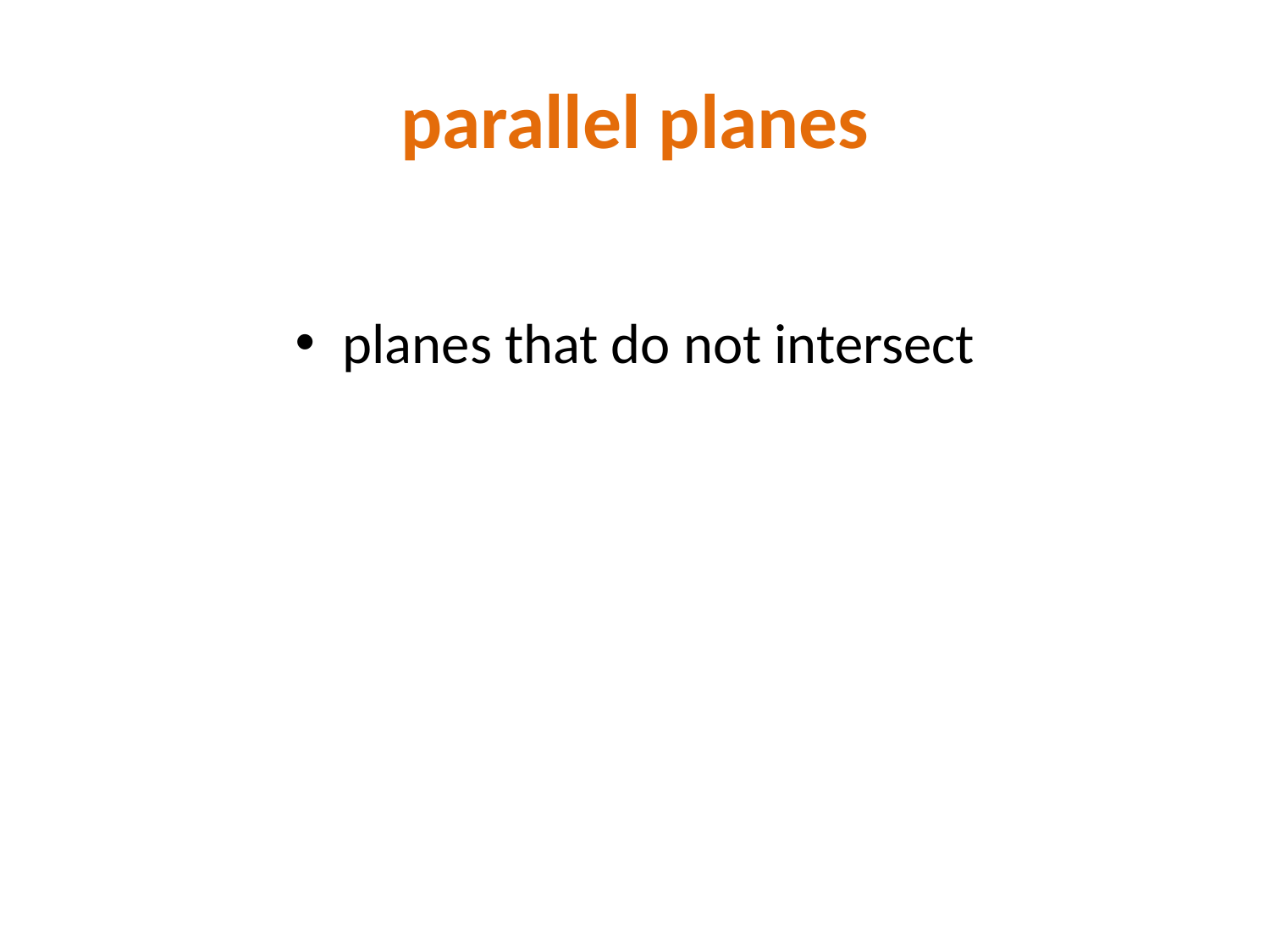

# parallel planes

planes that do not intersect